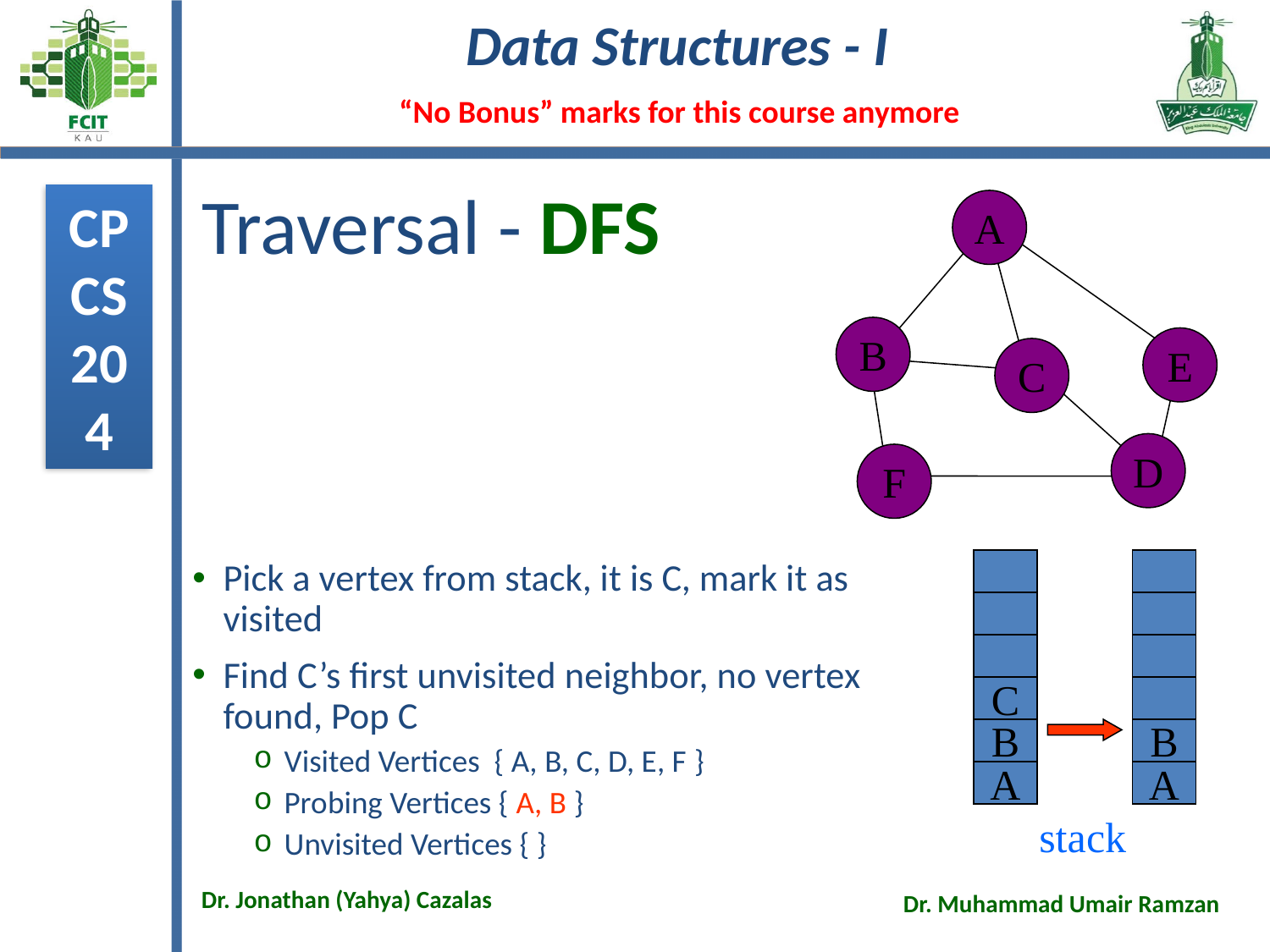

# Traversal - DFS
A

B
E
C

D
F

Pick a vertex from stack, it is C, mark it as visited
Find C’s first unvisited neighbor, no vertex found, Pop C
Visited Vertices  { A, B, C, D, E, F }
Probing Vertices { A, B }
Unvisited Vertices { }

C

B

B
A
A
stack